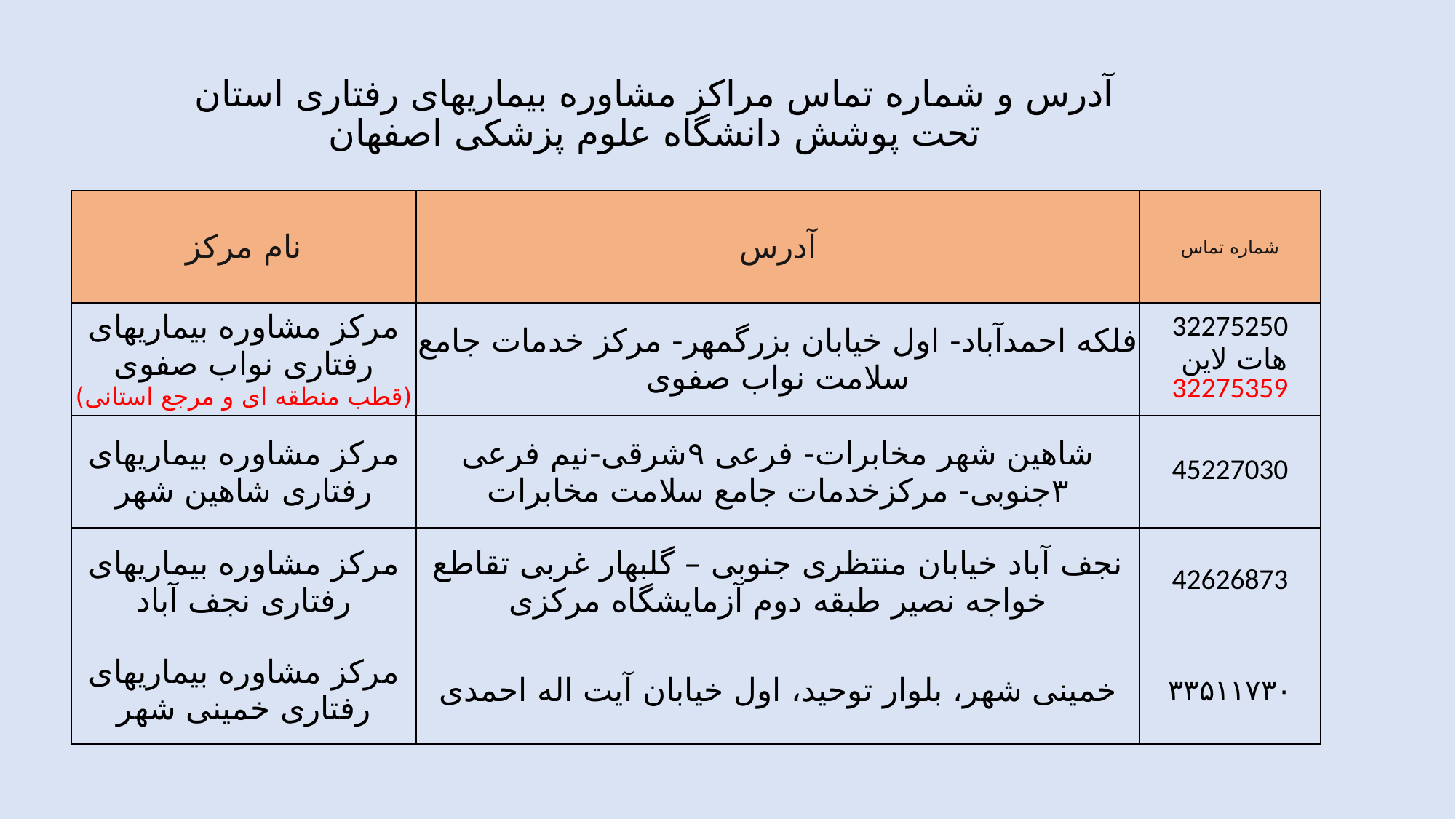

# آدرس و شماره تماس مراکز مشاوره بیماریهای رفتاری استان تحت پوشش دانشگاه علوم پزشکی اصفهان
| نام مرکز | آدرس | شماره تماس |
| --- | --- | --- |
| مرکز مشاوره بیماریهای رفتاری نواب صفوی (قطب منطقه ای و مرجع استانی) | فلکه احمدآباد- اول خیابان بزرگمهر- مرکز خدمات جامع سلامت نواب صفوی | 32275250 هات لاین 32275359 |
| مرکز مشاوره بیماریهای رفتاری شاهین شهر | شاهین شهر مخابرات- فرعی ۹شرقی-نیم فرعی ۳جنوبی- مرکزخدمات جامع سلامت مخابرات | 45227030 |
| مرکز مشاوره بیماریهای رفتاری نجف آباد | نجف آباد خیابان منتظری جنوبی – گلبهار غربی تقاطع خواجه نصیر طبقه دوم آزمایشگاه مرکزی | 42626873 |
| مرکز مشاوره بیماریهای رفتاری خمینی شهر | خمینی شهر، بلوار توحید، اول خیابان آیت اله احمدی | ۳۳۵۱۱۷۳۰ |